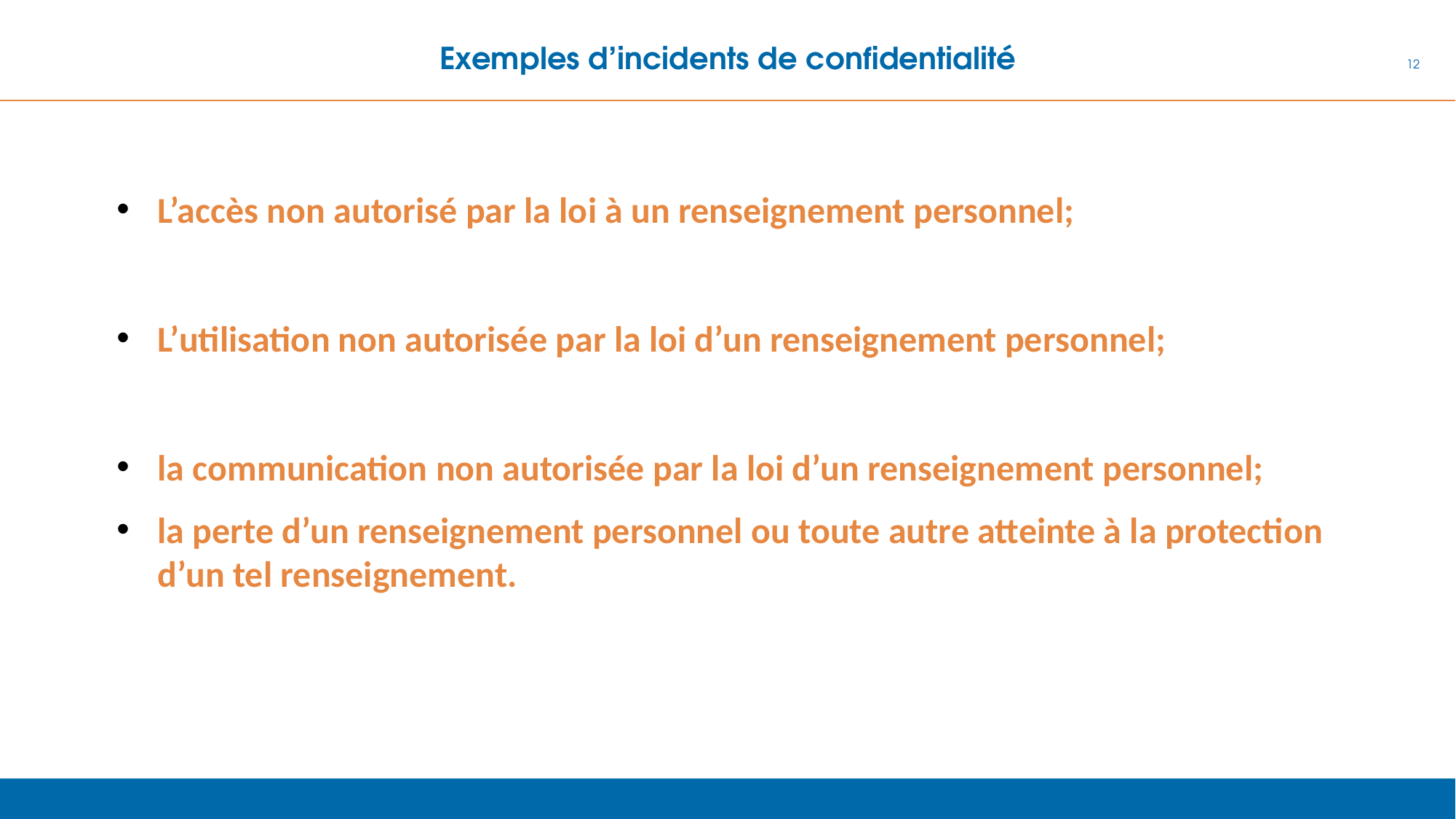

# Exemples d’incidents de confidentialité
12
L’accès non autorisé par la loi à un renseignement personnel;
L’utilisation non autorisée par la loi d’un renseignement personnel;
la communication non autorisée par la loi d’un renseignement personnel;
la perte d’un renseignement personnel ou toute autre atteinte à la protection d’un tel renseignement.